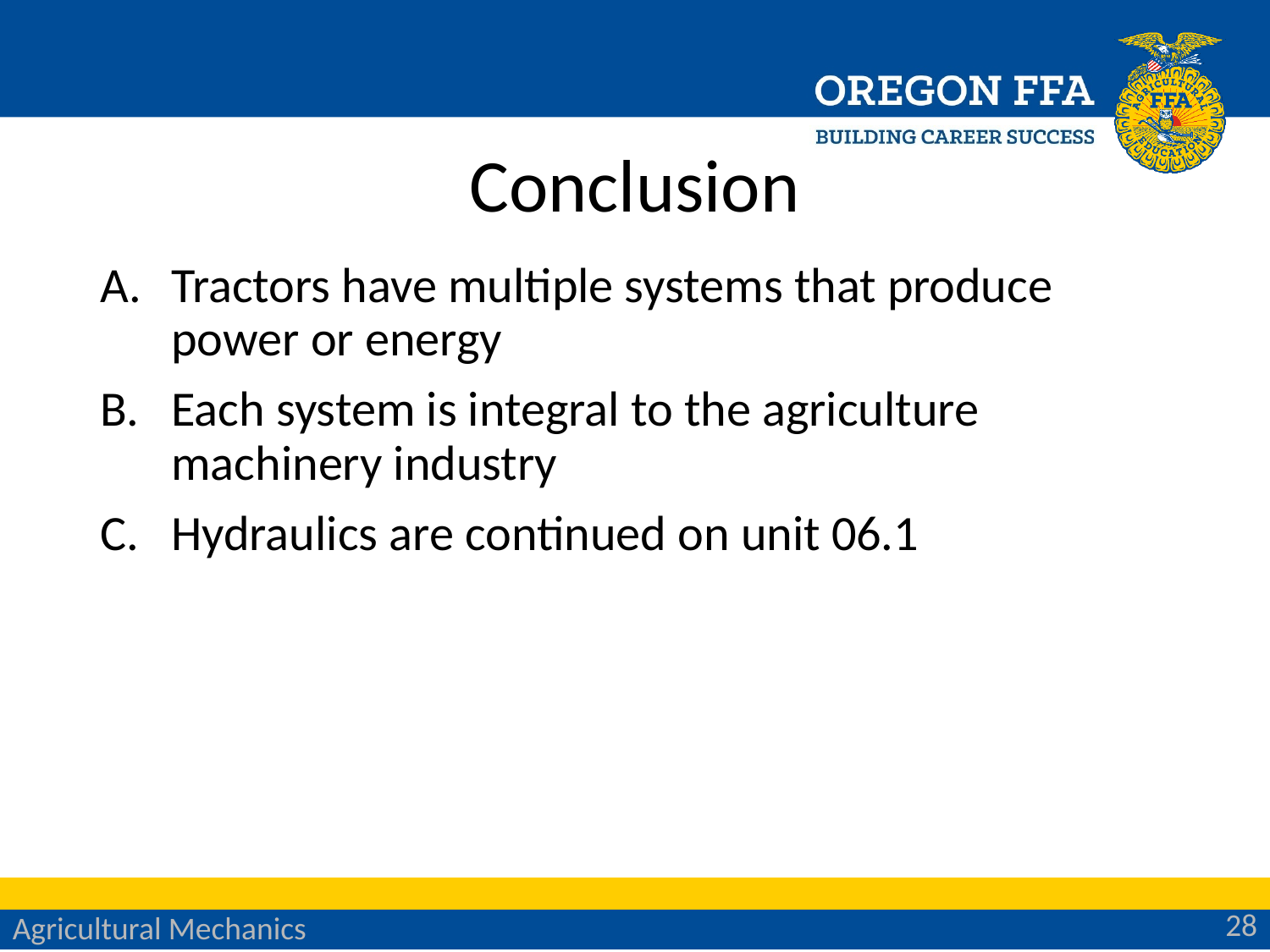

# Conclusion
Tractors have multiple systems that produce power or energy
Each system is integral to the agriculture machinery industry
Hydraulics are continued on unit 06.1
28
Agricultural Mechanics